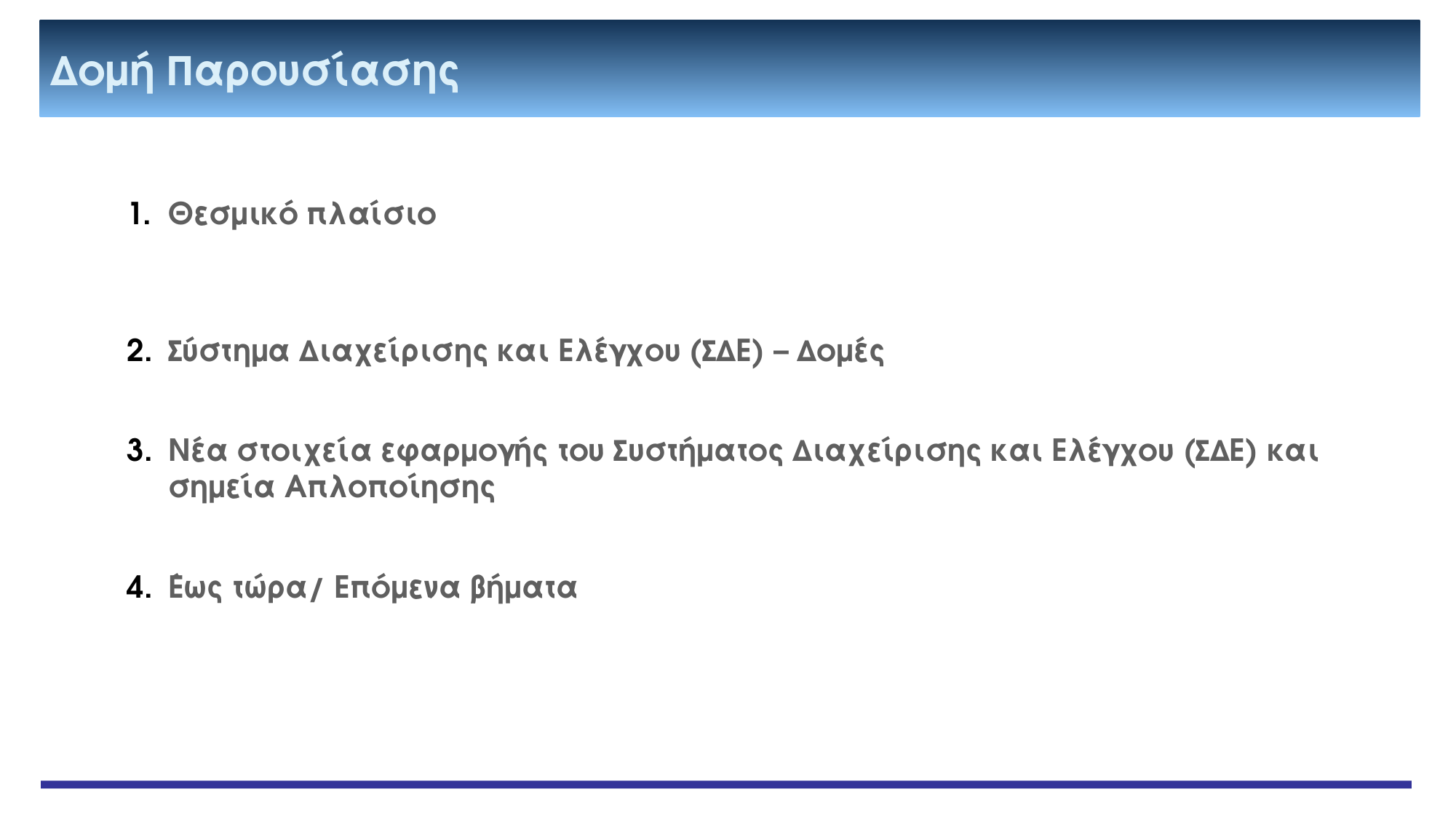

Δομή Παρουσίασης

Θεσμικό πλαίσιο
Σύστημα Διαχείρισης και Ελέγχου (ΣΔΕ) – Δομές
Νέα στοιχεία εφαρμογής του Συστήματος Διαχείρισης και Ελέγχου (ΣΔΕ) και σημεία Απλοποίησης
Έως τώρα/ Επόμενα βήματα